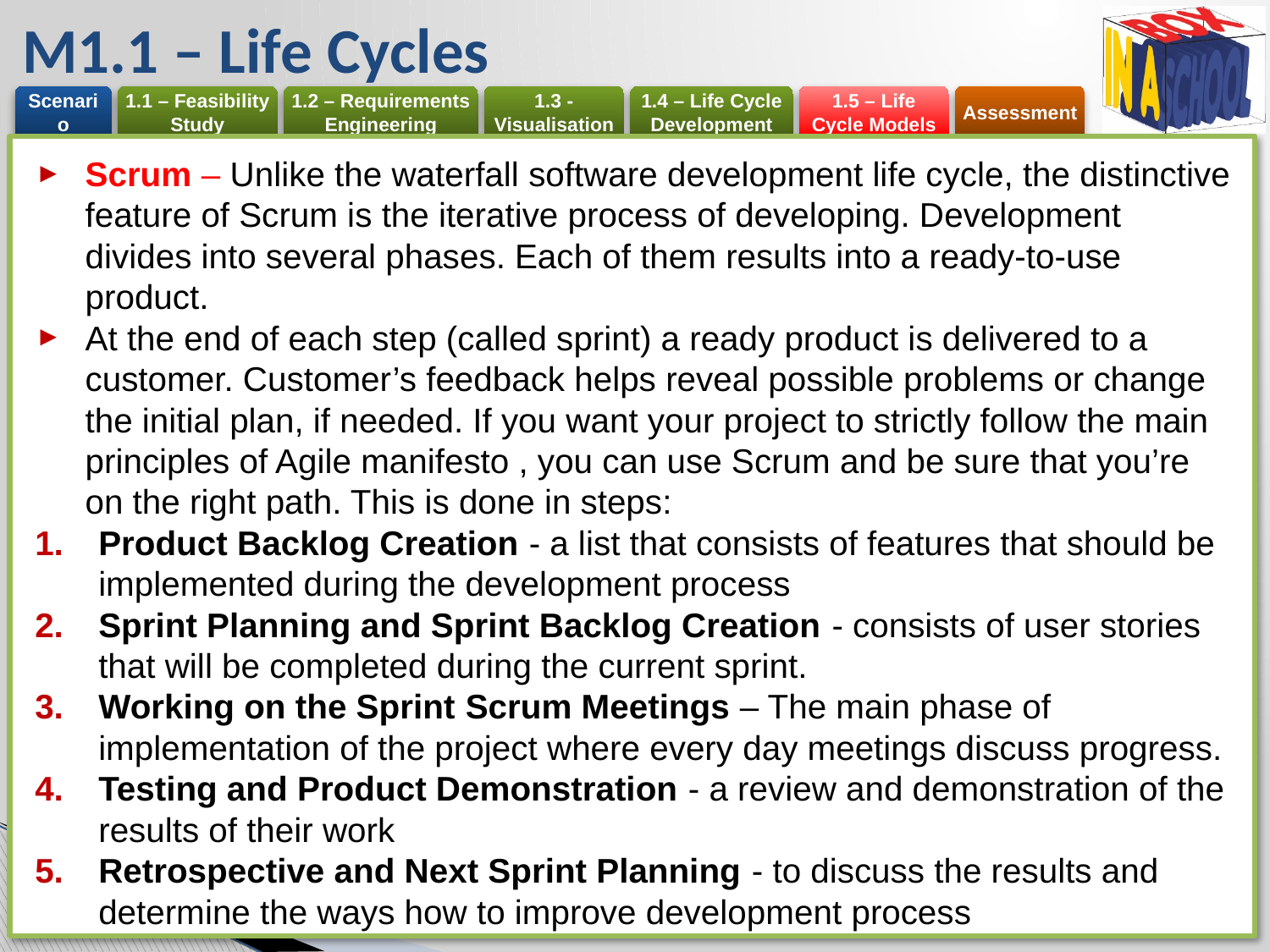

# M1.1 – Life Cycles
Scrum – Unlike the waterfall software development life cycle, the distinctive feature of Scrum is the iterative process of developing. Development divides into several phases. Each of them results into a ready-to-use product.
At the end of each step (called sprint) a ready product is delivered to a customer. Customer’s feedback helps reveal possible problems or change the initial plan, if needed. If you want your project to strictly follow the main principles of Agile manifesto , you can use Scrum and be sure that you’re on the right path. This is done in steps:
Product Backlog Creation - a list that consists of features that should be implemented during the development process
Sprint Planning and Sprint Backlog Creation - consists of user stories that will be completed during the current sprint.
Working on the Sprint Scrum Meetings – The main phase of implementation of the project where every day meetings discuss progress.
Testing and Product Demonstration - a review and demonstration of the results of their work
Retrospective and Next Sprint Planning - to discuss the results and determine the ways how to improve development process